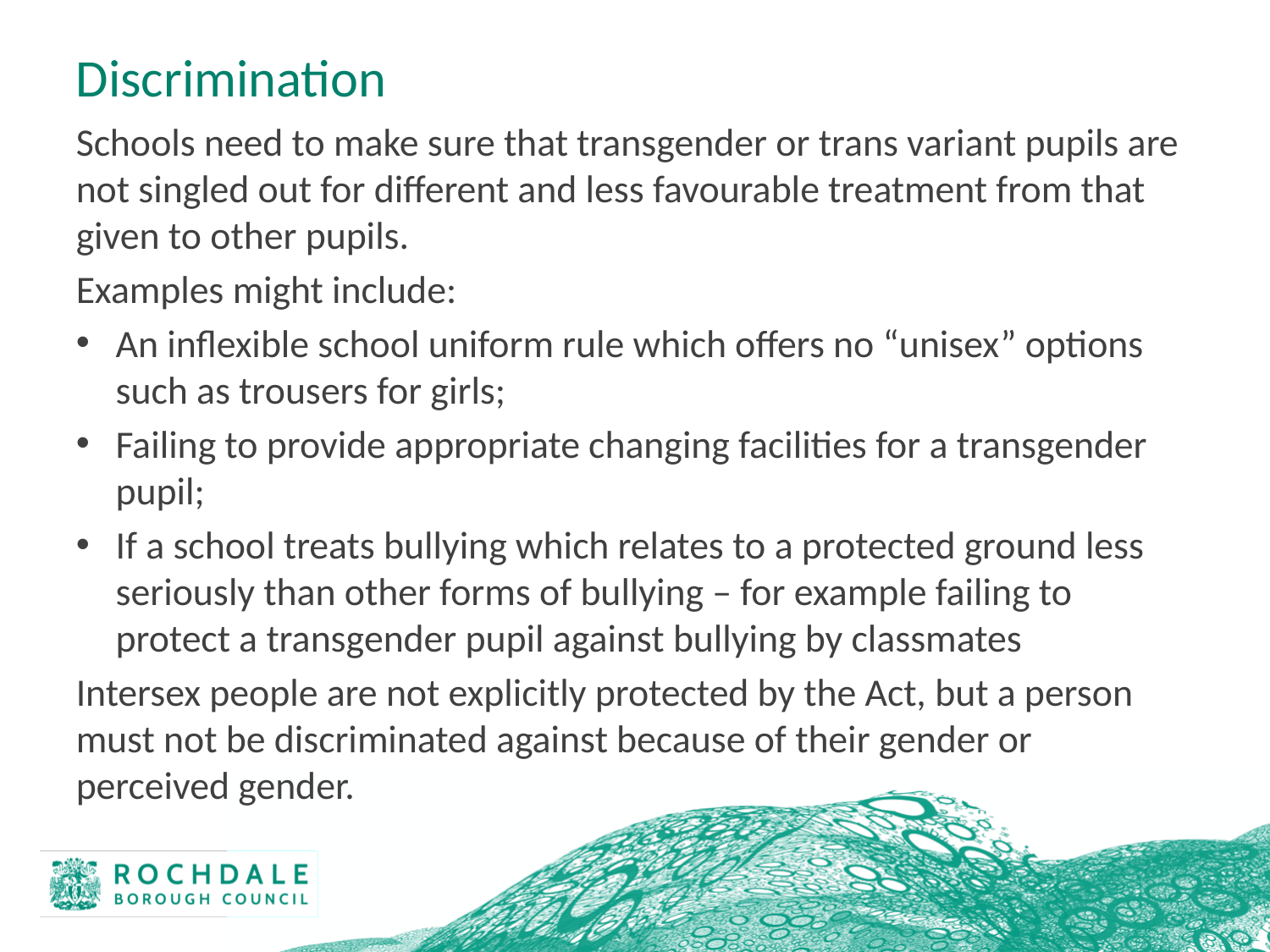

# Discrimination
Schools need to make sure that transgender or trans variant pupils are not singled out for different and less favourable treatment from that given to other pupils.
Examples might include:
An inflexible school uniform rule which offers no “unisex” options such as trousers for girls;
Failing to provide appropriate changing facilities for a transgender pupil;
If a school treats bullying which relates to a protected ground less seriously than other forms of bullying – for example failing to protect a transgender pupil against bullying by classmates
Intersex people are not explicitly protected by the Act, but a person must not be discriminated against because of their gender or perceived gender.